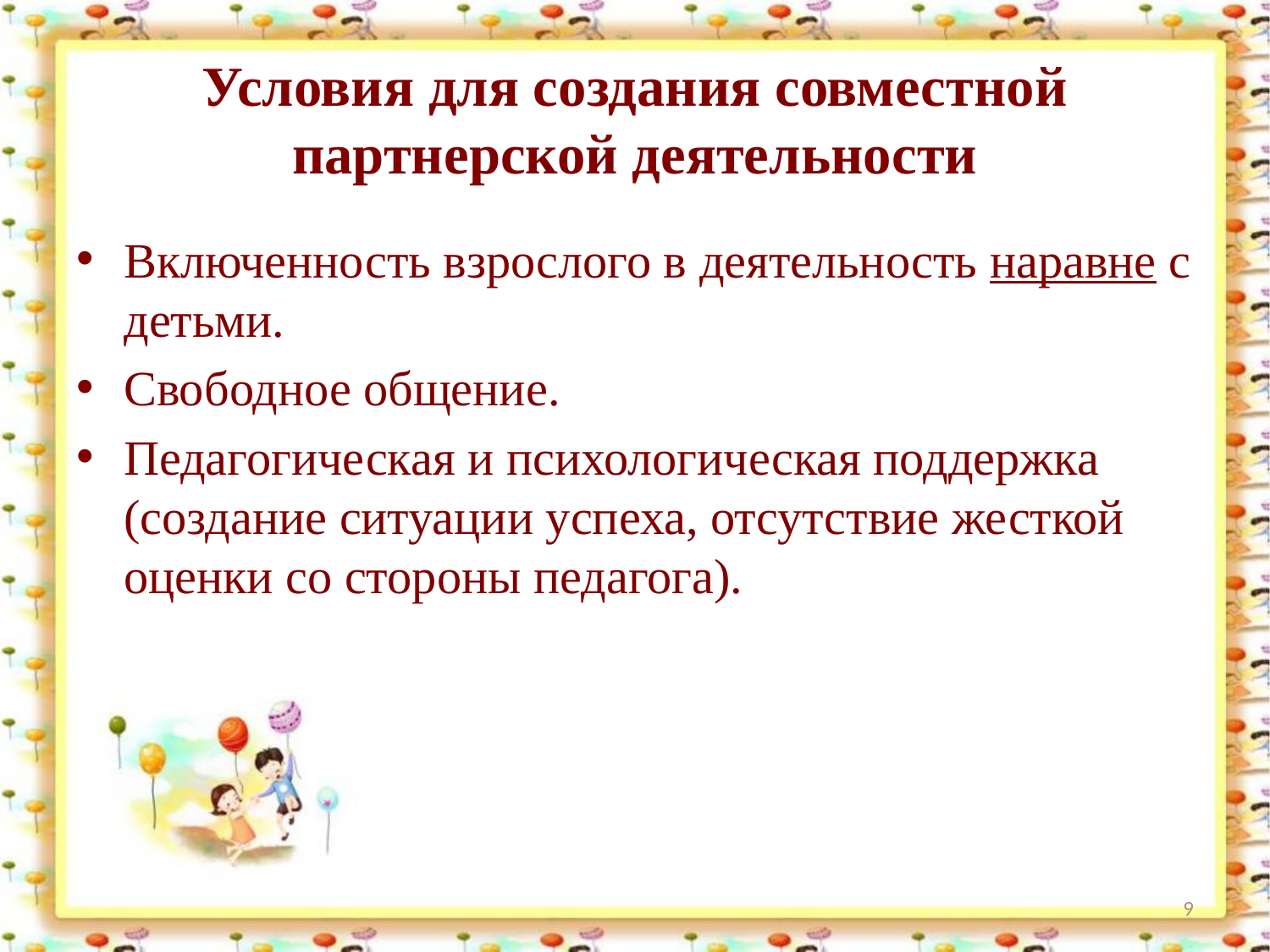

# Условия для создания совместной партнерской деятельности
Включенность взрослого в деятельность наравне с детьми.
Свободное общение.
Педагогическая и психологическая поддержка (создание ситуации успеха, отсутствие жесткой оценки со стороны педагога).

9